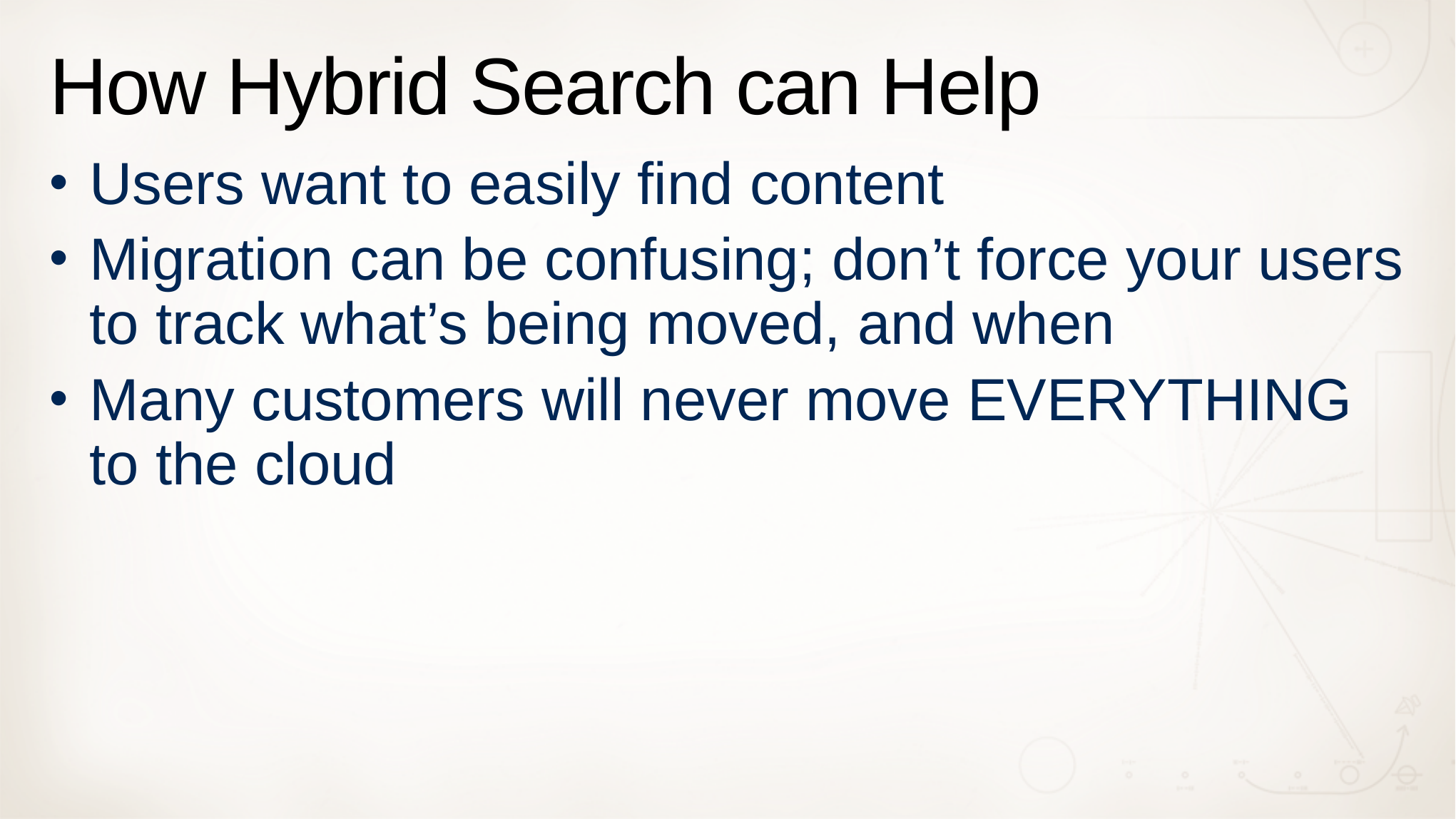

# How Hybrid Search can Help
Users want to easily find content
Migration can be confusing; don’t force your users to track what’s being moved, and when
Many customers will never move EVERYTHING to the cloud